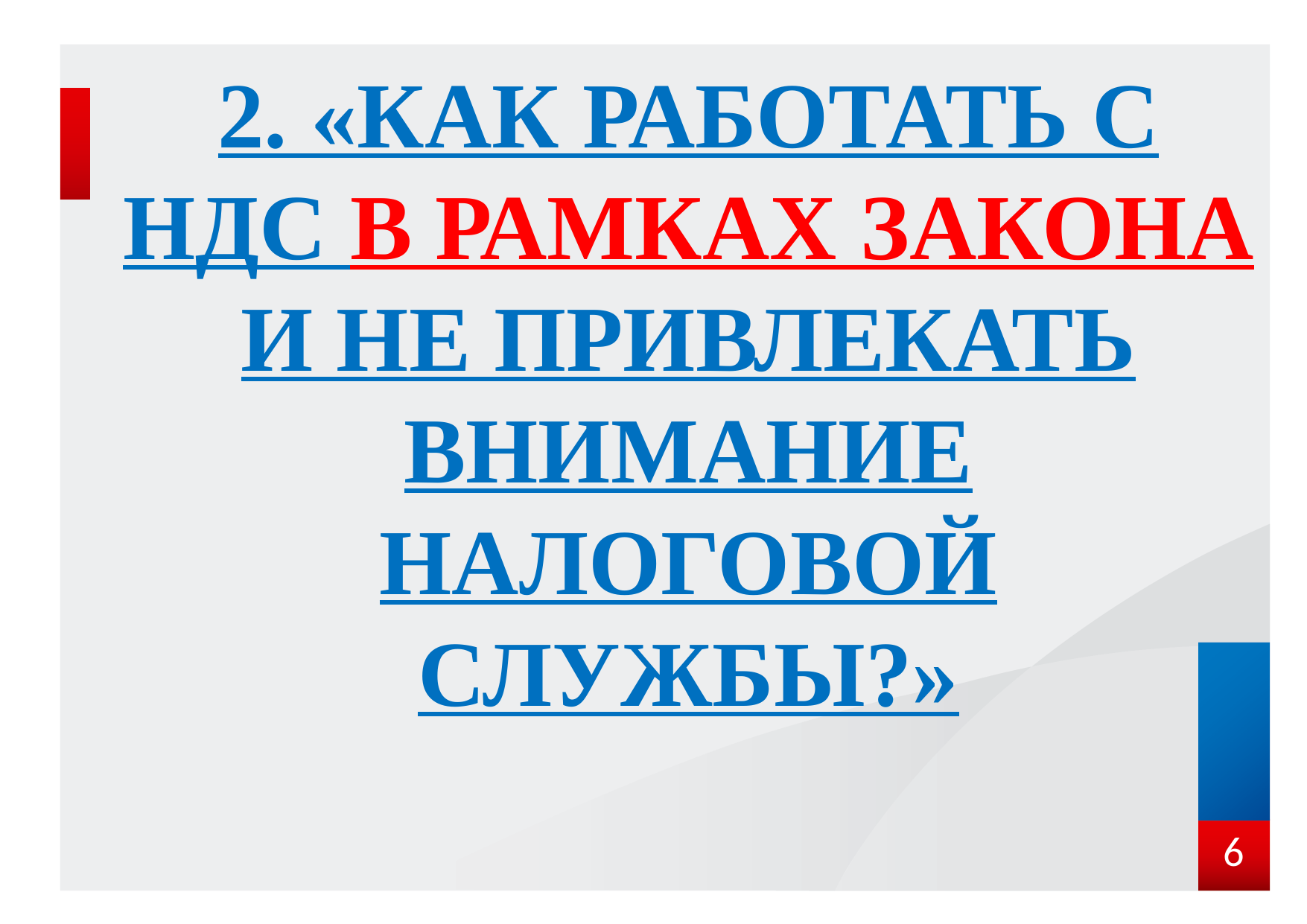

2. «Как работать с НДС в рамках закона и не привлекать внимание налоговой службы?»
6